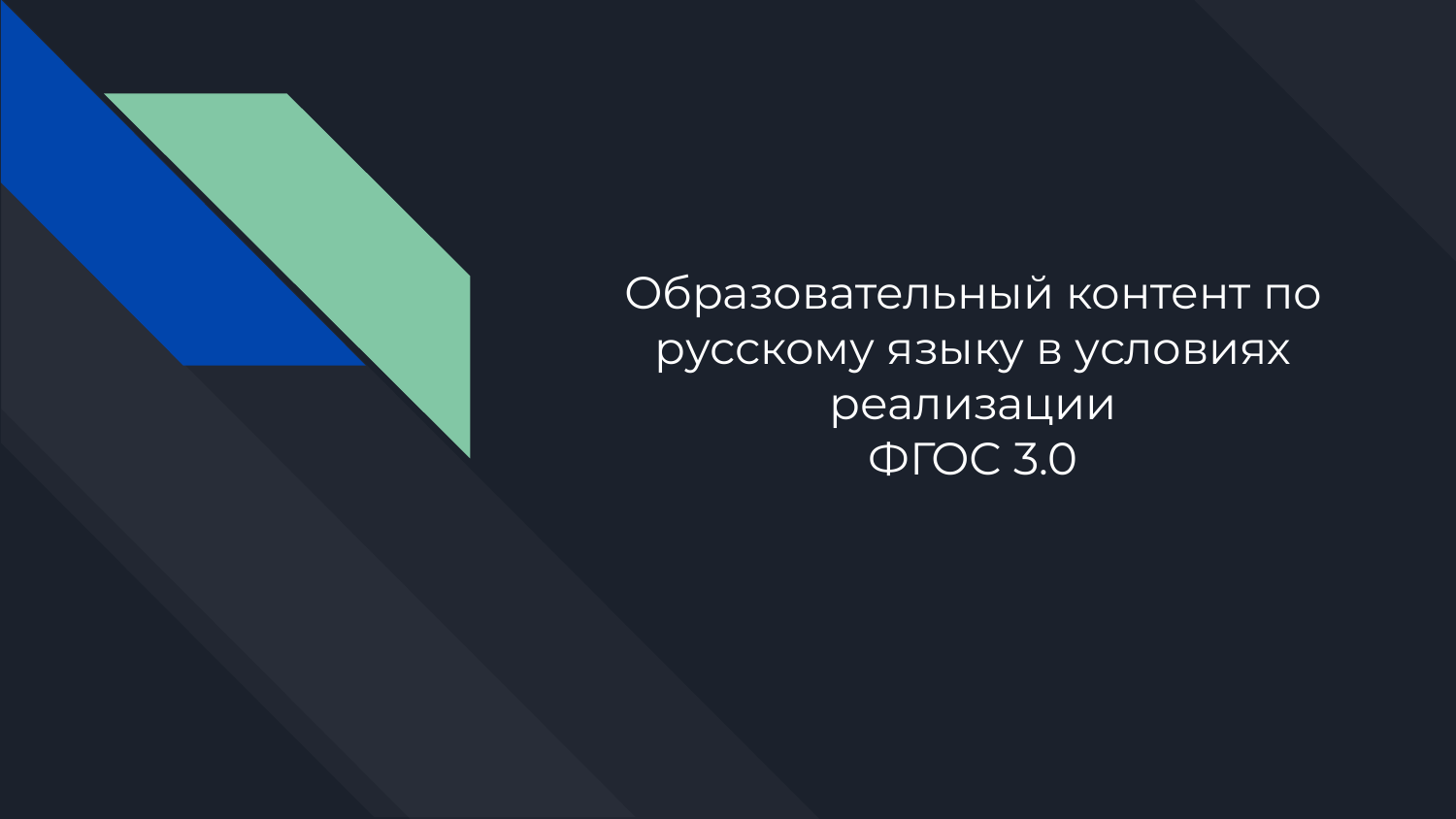

# Образовательный контент по русскому языку в условиях реализации
ФГОС 3.0